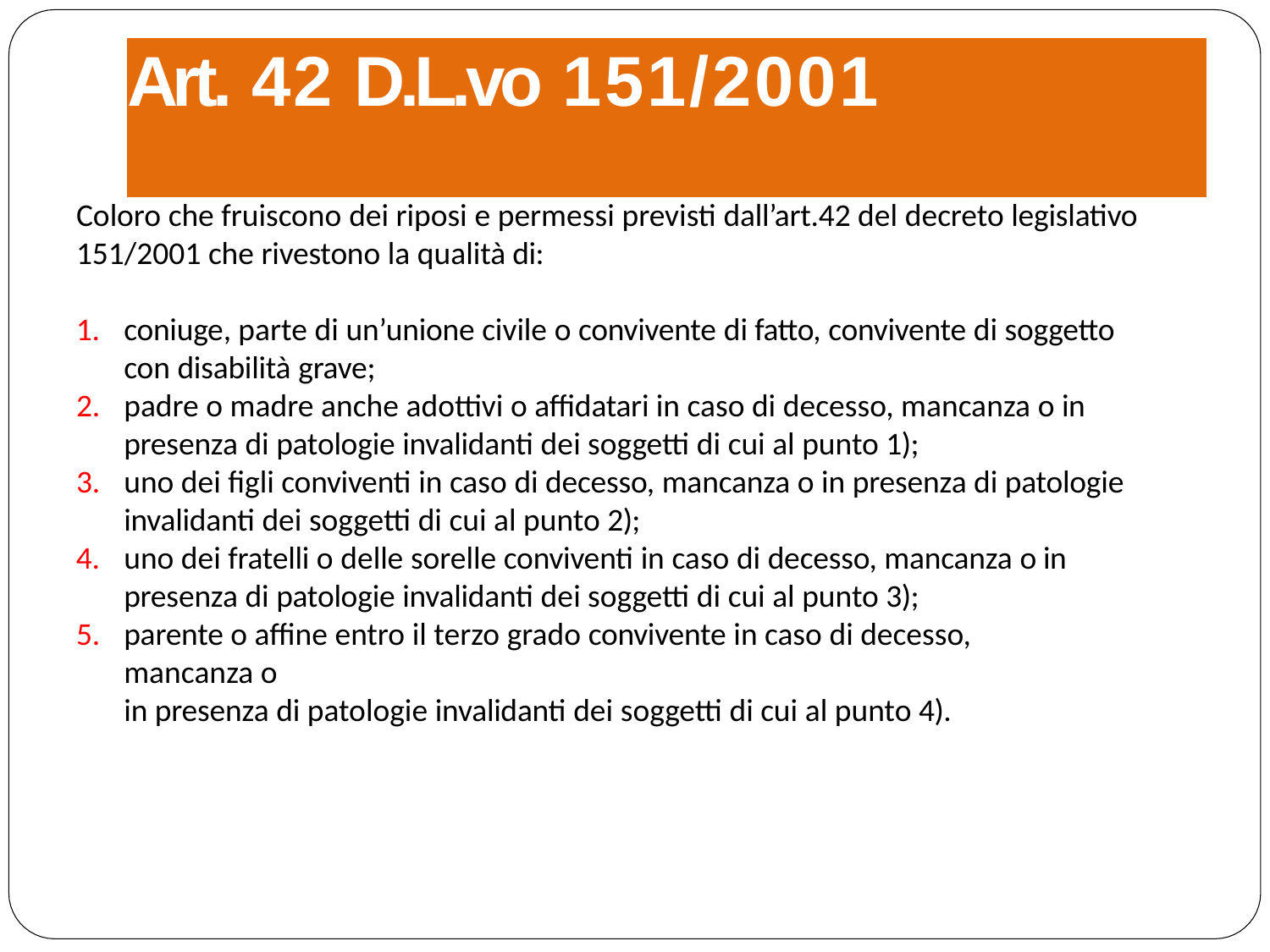

# Art. 42 D.L.vo 151/2001
Coloro che fruiscono dei riposi e permessi previsti dall’art.42 del decreto legislativo 151/2001 che rivestono la qualità di:
coniuge, parte di un’unione civile o convivente di fatto, convivente di soggetto con disabilità grave;
padre o madre anche adottivi o affidatari in caso di decesso, mancanza o in
presenza di patologie invalidanti dei soggetti di cui al punto 1);
uno dei figli conviventi in caso di decesso, mancanza o in presenza di patologie
invalidanti dei soggetti di cui al punto 2);
uno dei fratelli o delle sorelle conviventi in caso di decesso, mancanza o in presenza di patologie invalidanti dei soggetti di cui al punto 3);
parente o affine entro il terzo grado convivente in caso di decesso, mancanza o
in presenza di patologie invalidanti dei soggetti di cui al punto 4).